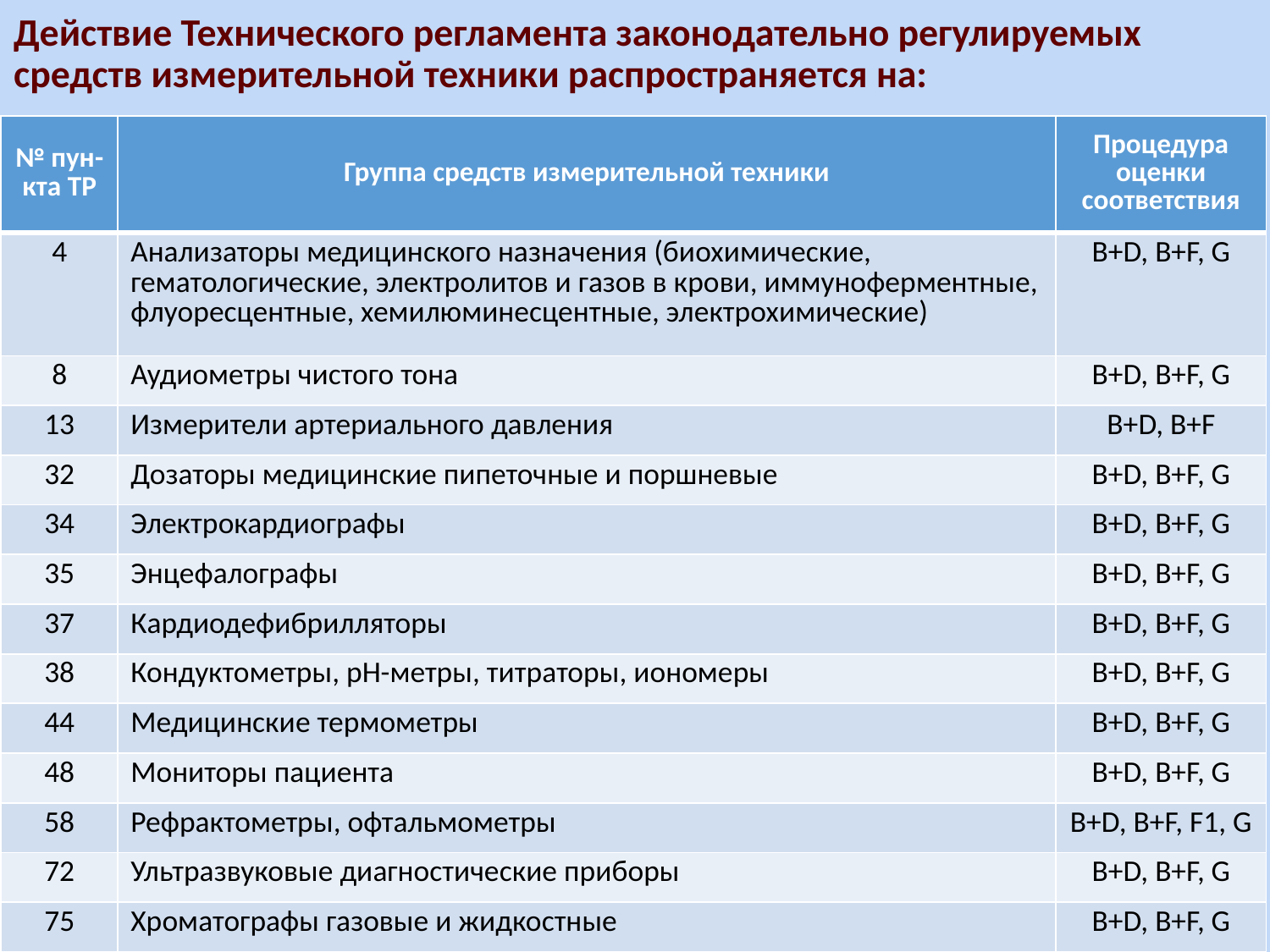

# Действие Технического регламента законодательно регулируемых средств измерительной техники распространяется на:
| № пун-кта ТР | Группа средств измерительной техники | Процедура оценки соответствия |
| --- | --- | --- |
| 4 | Анализаторы медицинского назначения (биохимические, гематологические, электролитов и газов в крови, иммуноферментные, флуоресцентные, хемилюминесцентные, электрохимические) | B+D, B+F, G |
| 8 | Аудиометры чистого тона | B+D, B+F, G |
| 13 | Измерители артериального давления | B+D, B+F |
| 32 | Дозаторы медицинские пипеточные и поршневые | B+D, B+F, G |
| 34 | Электрокардиографы | B+D, B+F, G |
| 35 | Энцефалографы | B+D, B+F, G |
| 37 | Кардиодефибрилляторы | B+D, B+F, G |
| 38 | Кондуктометры, рН-метры, титраторы, иономеры | B+D, B+F, G |
| 44 | Медицинские термометры | B+D, B+F, G |
| 48 | Мониторы пациента | B+D, B+F, G |
| 58 | Рефрактометры, офтальмометры | B+D, B+F, F1, G |
| 72 | Ультразвуковые диагностические приборы | B+D, B+F, G |
| 75 | Хроматографы газовые и жидкостные | B+D, B+F, G |